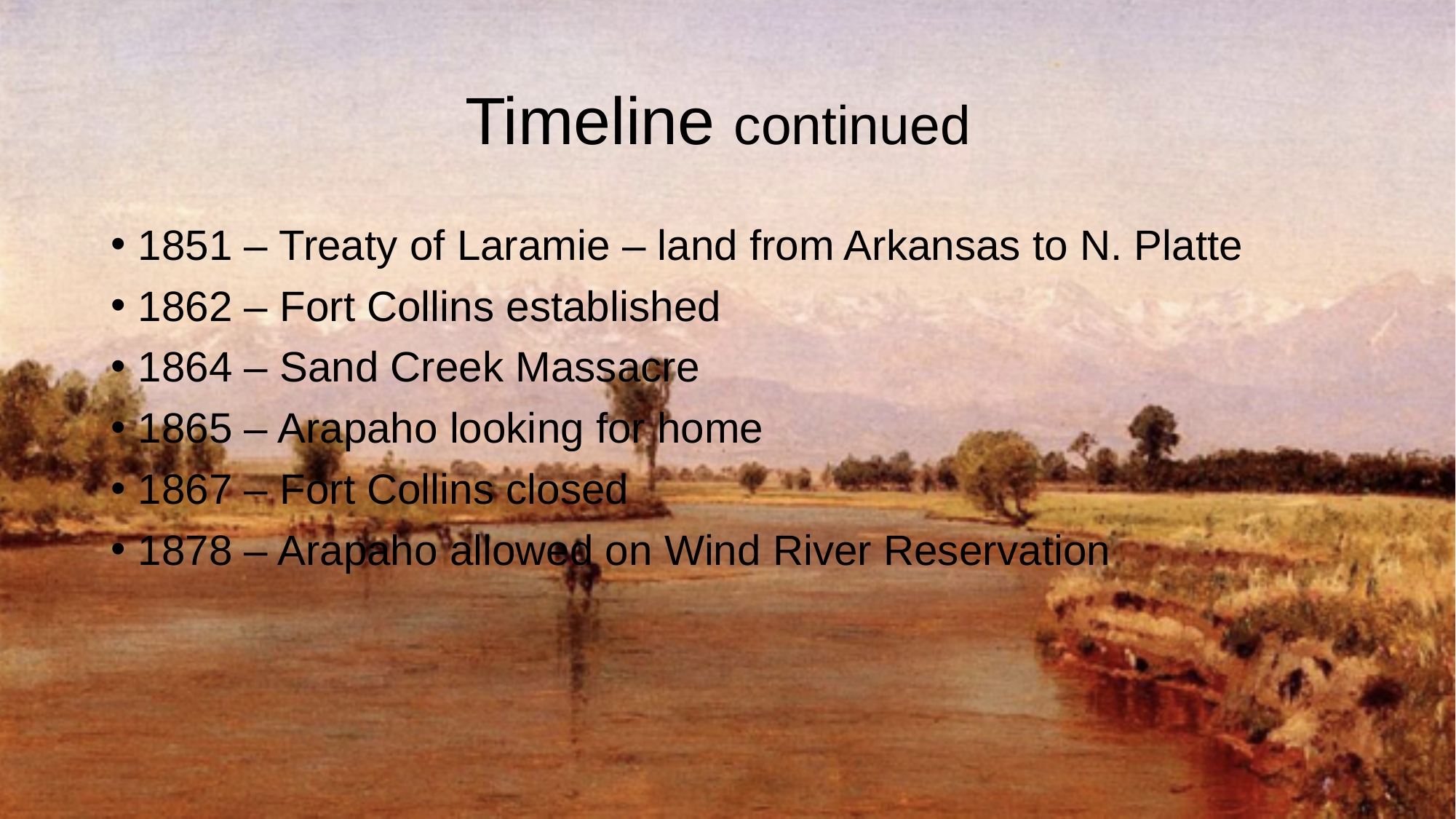

# Timeline continued
1851 – Treaty of Laramie – land from Arkansas to N. Platte
1862 – Fort Collins established
1864 – Sand Creek Massacre
1865 – Arapaho looking for home
1867 – Fort Collins closed
1878 – Arapaho allowed on Wind River Reservation